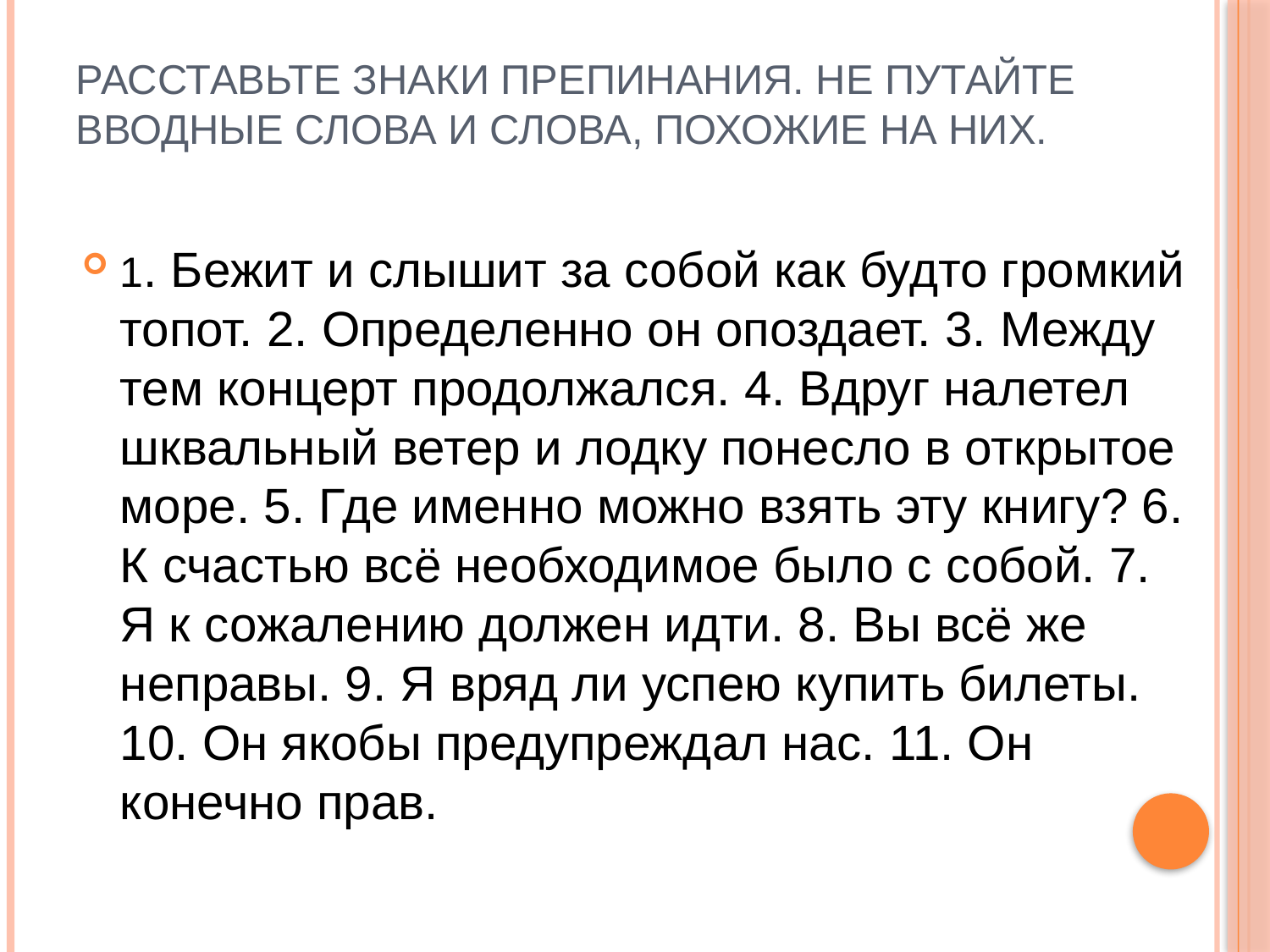

# Расставьте знаки препинания. Не путайте вводные слова и слова, похожие на них.
1. Бежит и слышит за собой как будто громкий топот. 2. Определенно он опоздает. 3. Между тем концерт продолжался. 4. Вдруг налетел шквальный ветер и лодку понесло в открытое море. 5. Где именно можно взять эту книгу? 6. К счастью всё необходимое было с собой. 7. Я к сожалению должен идти. 8. Вы всё же неправы. 9. Я вряд ли успею купить билеты. 10. Он якобы предупреждал нас. 11. Он конечно прав.